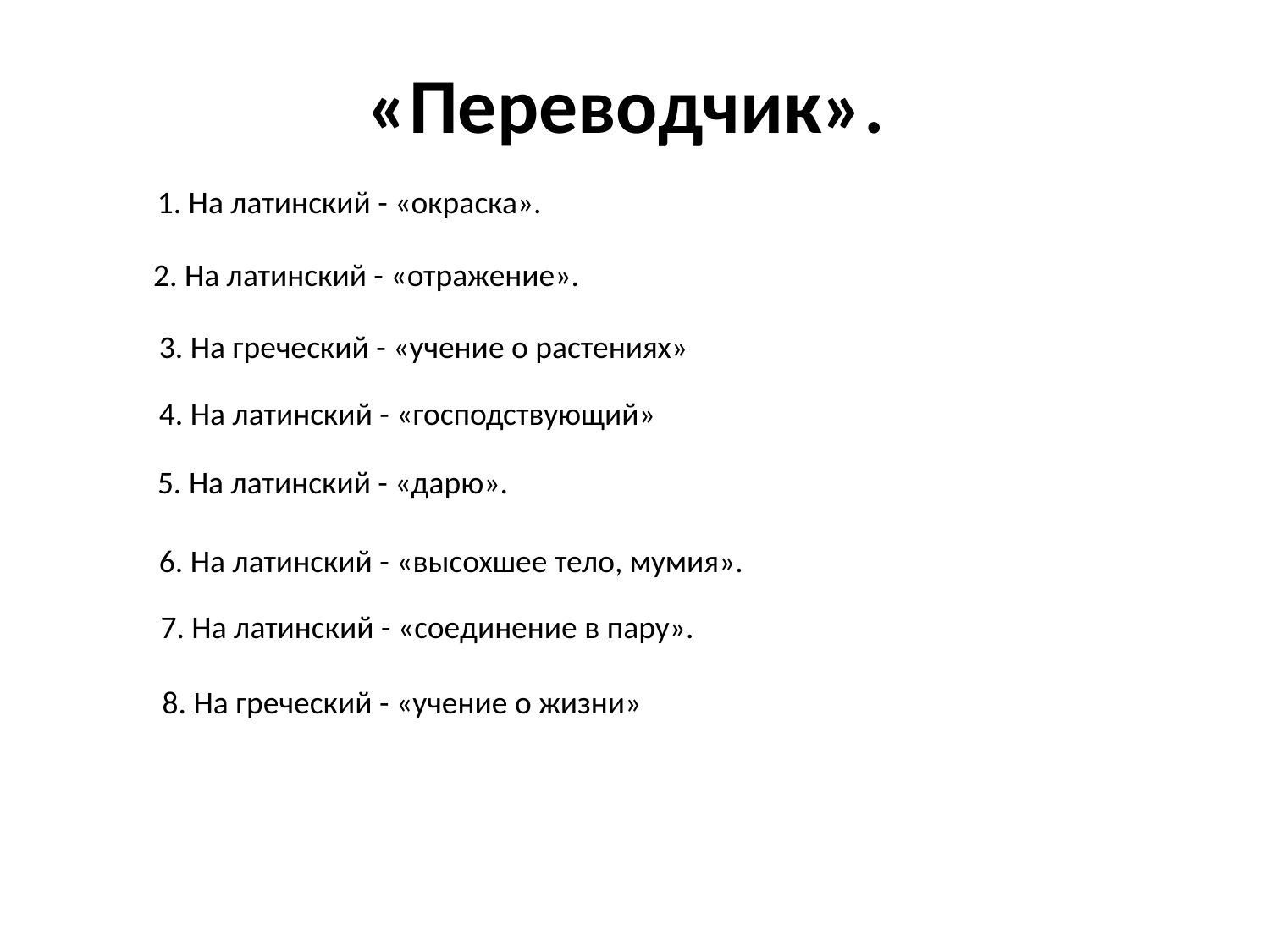

# «Переводчик».
1. На латинский - «окраска».
2. На латинский - «отражение».
3. На греческий - «учение о растениях»
4. На латинский - «господствующий»
5. На латинский - «дарю».
6. На латинский - «высохшее тело, мумия».
7. На латинский - «соединение в пару».
8. На греческий - «учение о жизни»